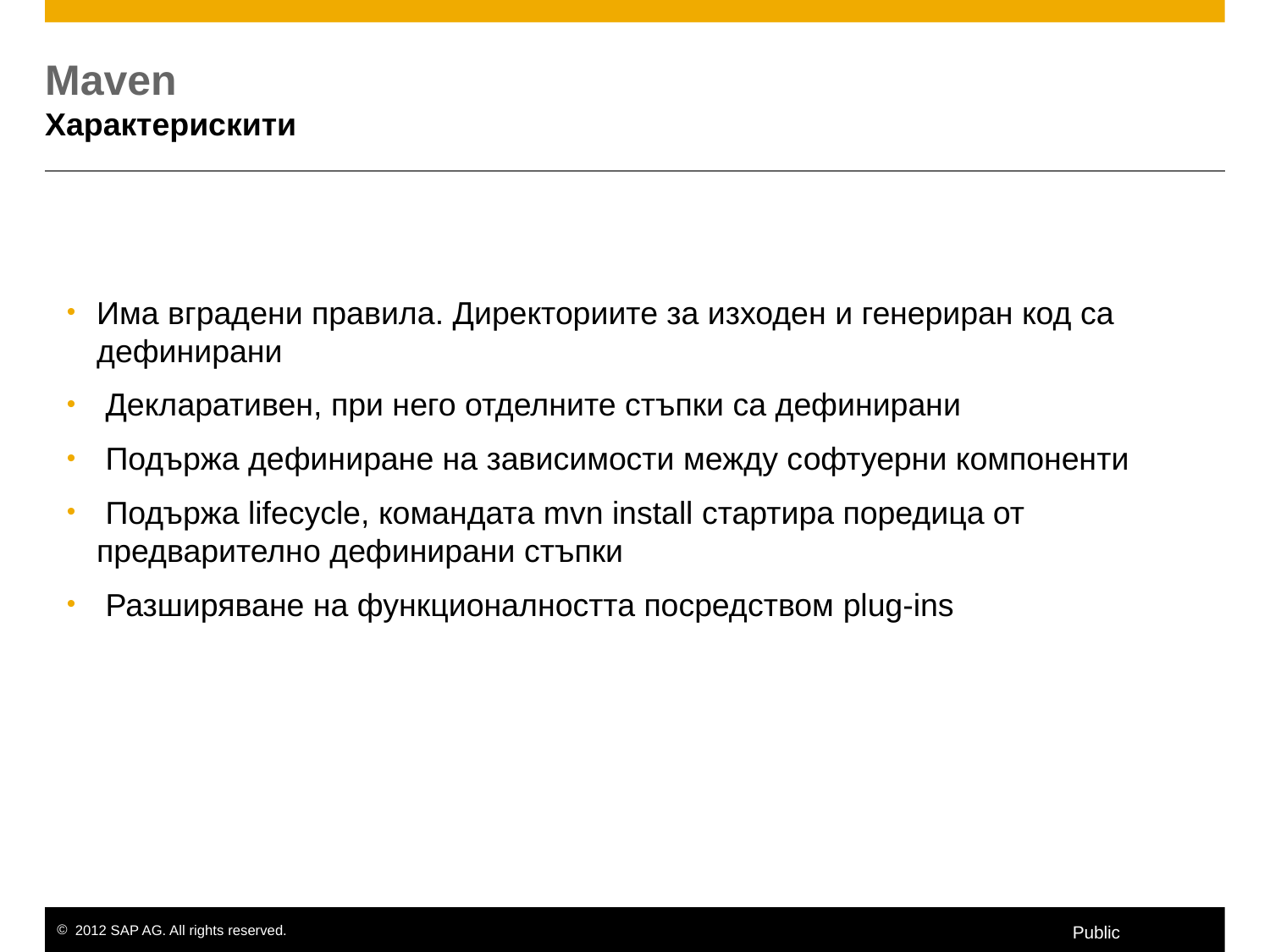

# Maven Характерискити
Има вградени правила. Директориите за изходен и генериран код са дефинирани
 Декларативен, при него отделните стъпки са дефинирани
 Подържа дефиниране на зависимости между софтуерни компоненти
 Подържа lifecycle, командата mvn install стартира поредица от предварително дефинирани стъпки
 Разширяване на функционалността посредством plug-ins